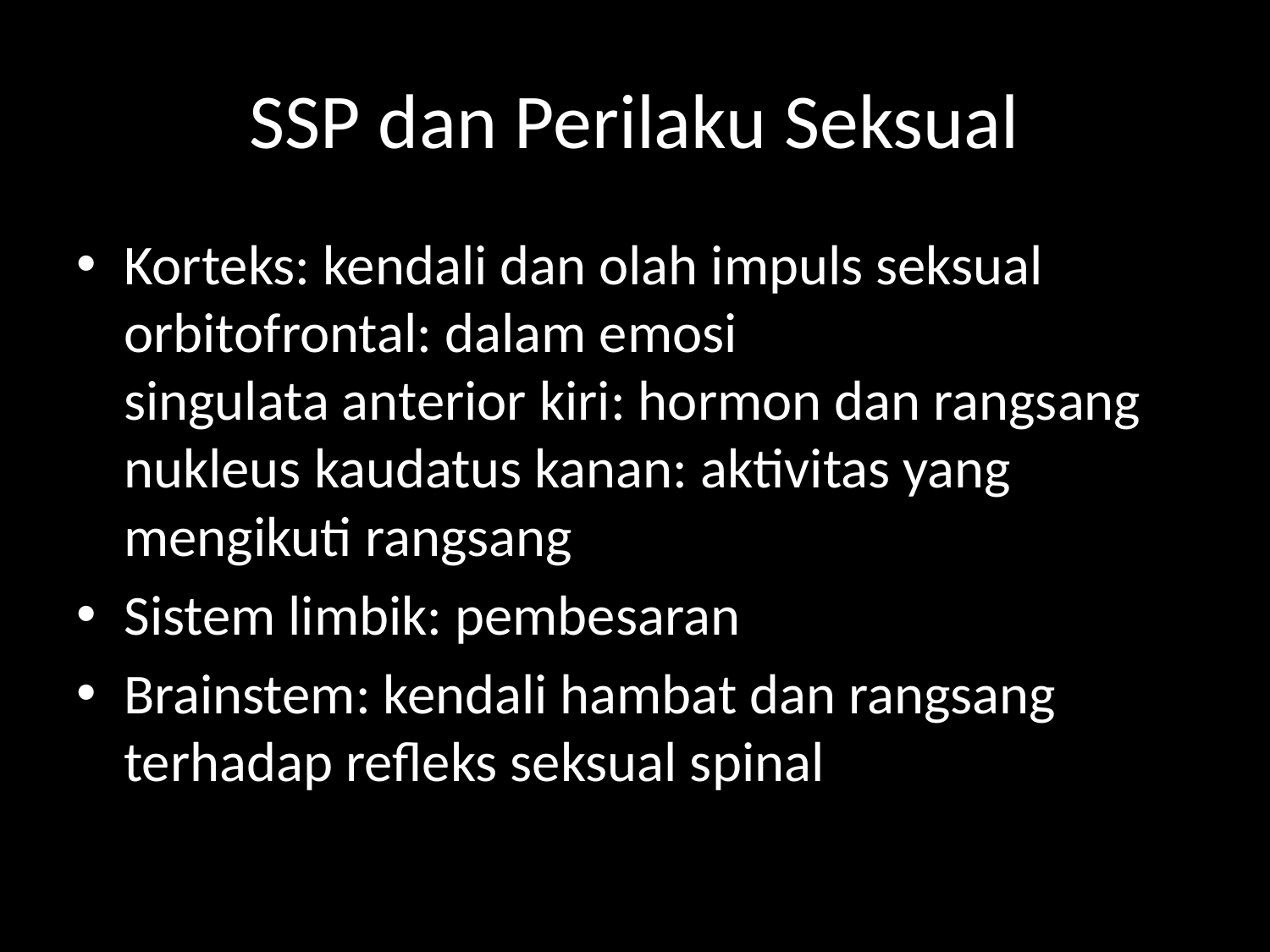

# SSP dan Perilaku Seksual
Korteks: kendali dan olah impuls seksual
orbitofrontal: dalam emosi
singulata anterior kiri: hormon dan rangsang
nukleus kaudatus kanan: aktivitas yang mengikuti rangsang
Sistem limbik: pembesaran
Brainstem: kendali hambat dan rangsang terhadap refleks seksual spinal